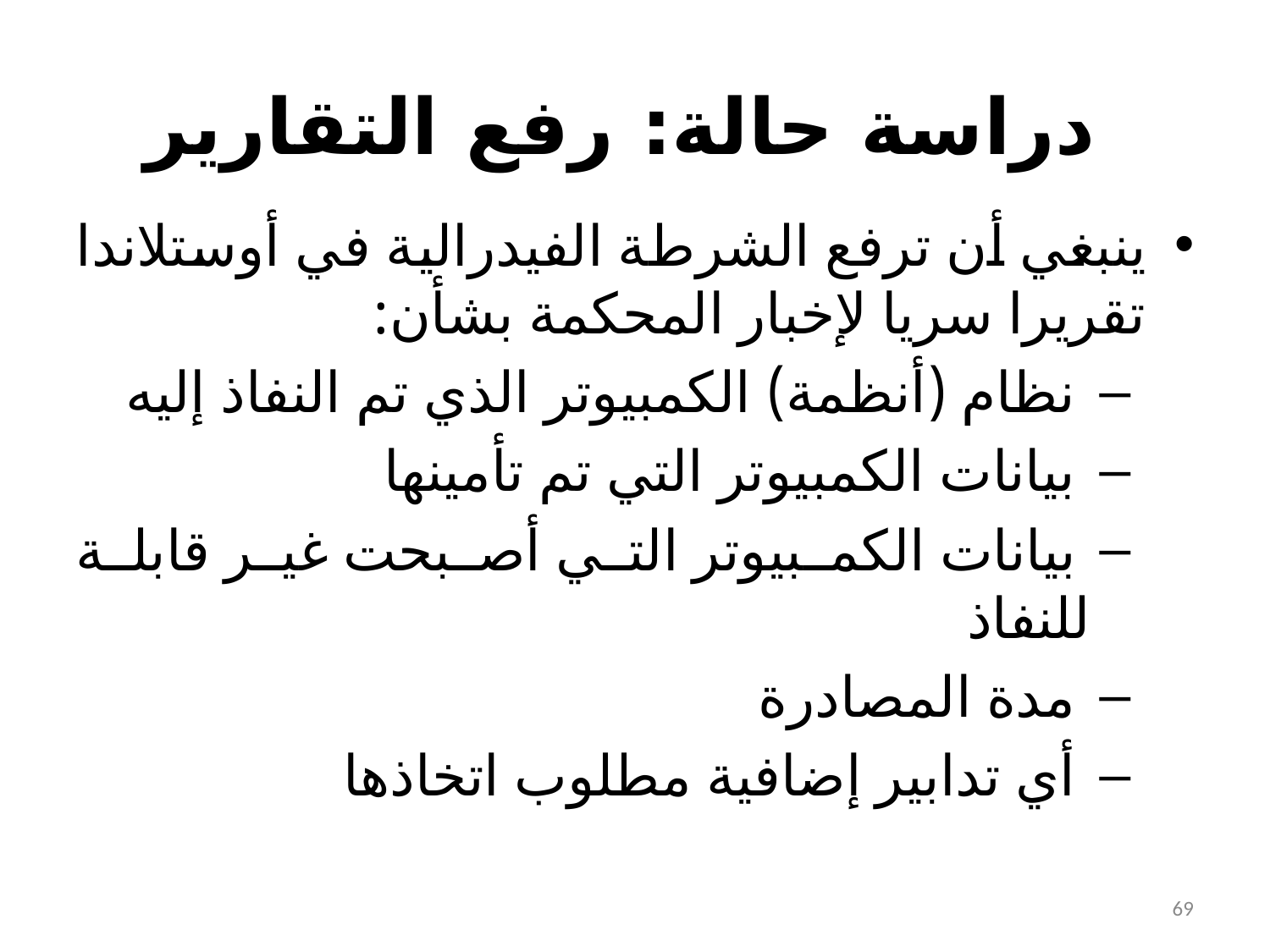

# دراسة حالة: رفع التقارير

ينبغي أن ترفع الشرطة الفيدرالية في أوستلاندا تقريرا سريا لإخبار المحكمة بشأن:
 نظام (أنظمة) الكمبيوتر الذي تم النفاذ إليه
 بيانات الكمبيوتر التي تم تأمينها
 بيانات الكمبيوتر التي أصبحت غير قابلة للنفاذ
 مدة المصادرة
 أي تدابير إضافية مطلوب اتخاذها
69